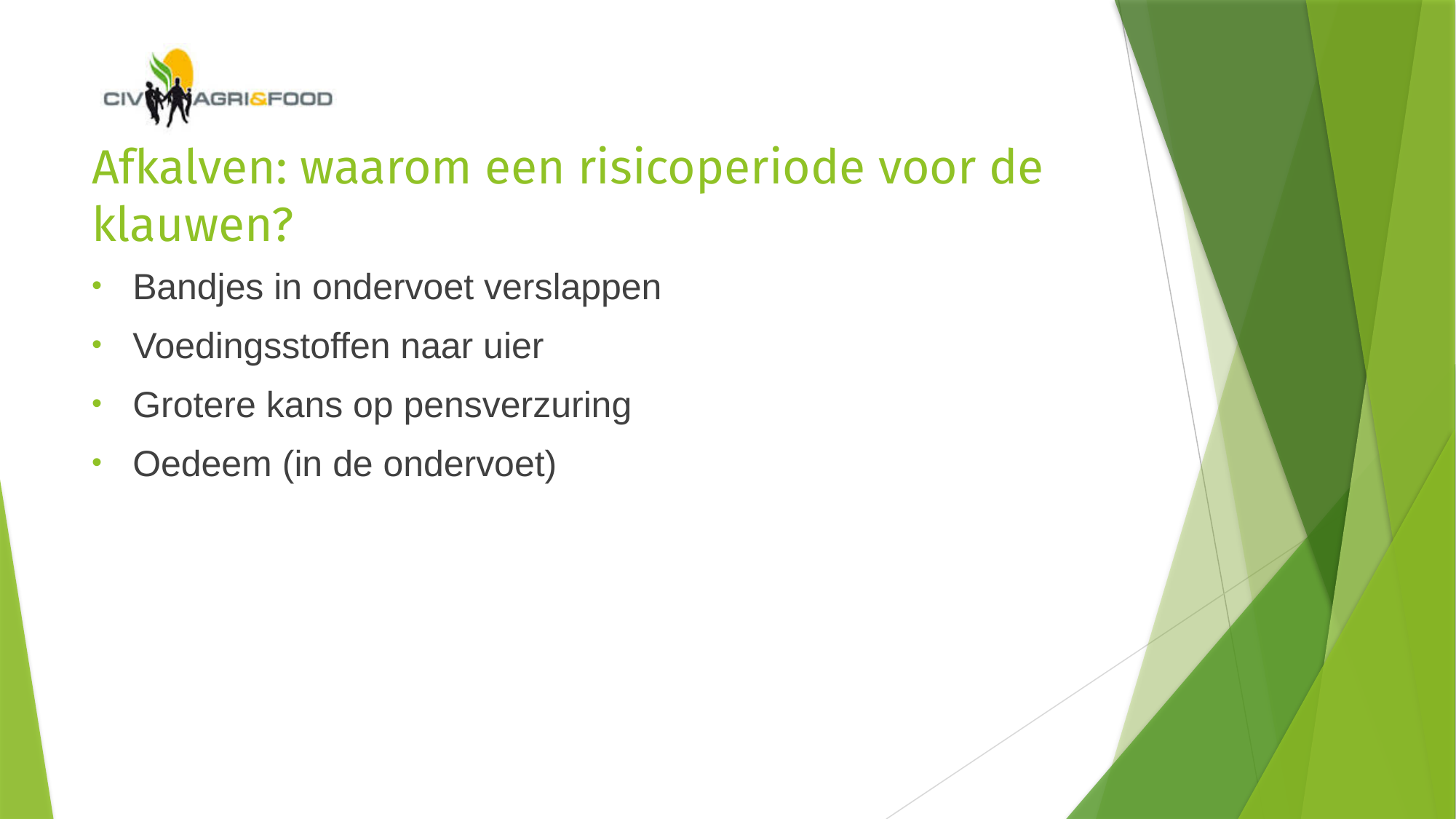

# Afkalven: waarom een risicoperiode voor de klauwen?
Bandjes in ondervoet verslappen
Voedingsstoffen naar uier
Grotere kans op pensverzuring
Oedeem (in de ondervoet)